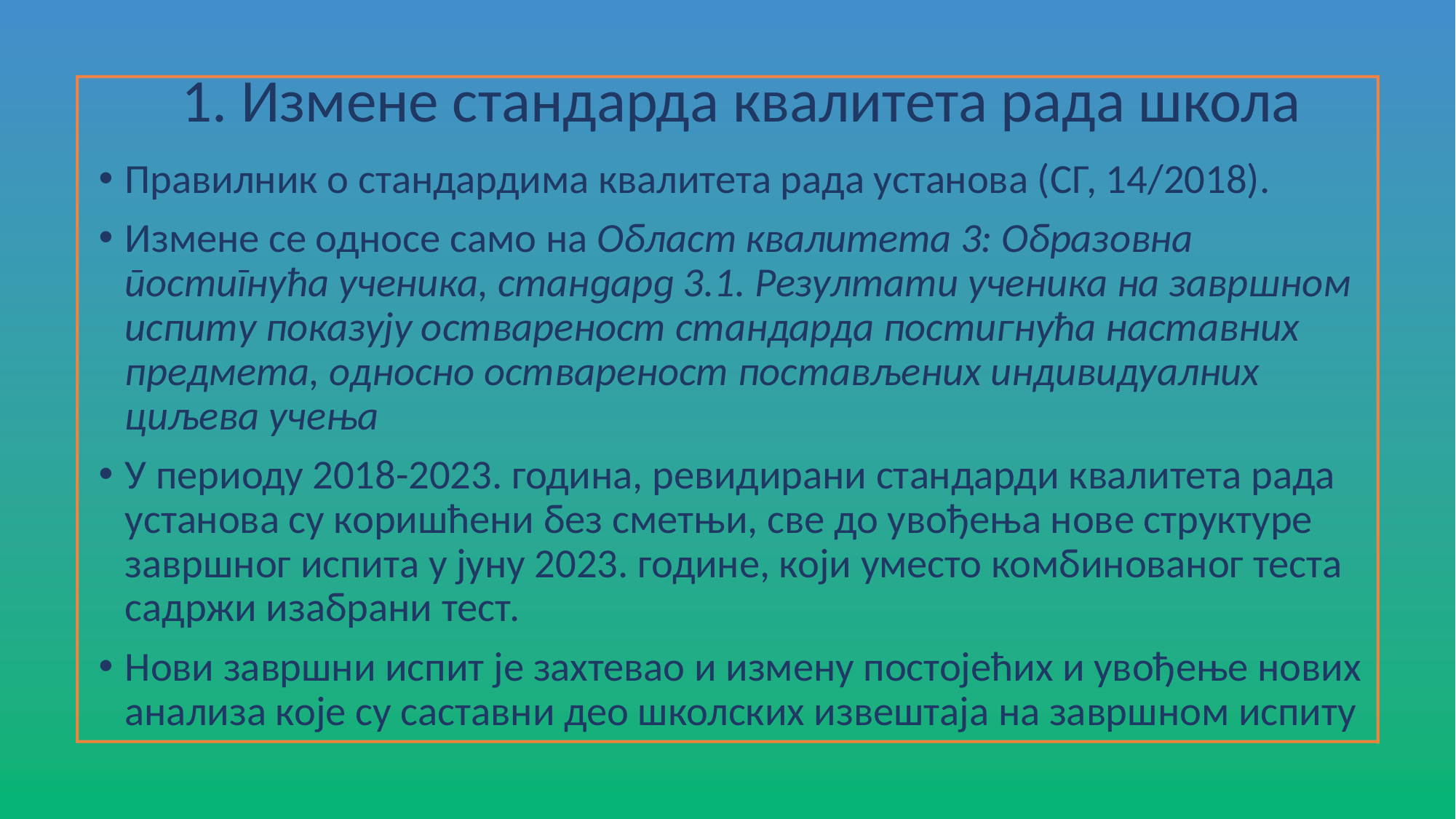

# 1. Измене стандарда квалитета рада школа
Правилник о стандардима квалитета рада установа (СГ, 14/2018).
Измене се односе само на Област квалитета 3: Образовна постигнућа ученика, стандард 3.1. Резултати ученика на завршном испиту показују оствареност стандарда постигнућа наставних предмета, односно оствареност постављених индивидуалних циљева учења
У периоду 2018-2023. година, ревидирани стандарди квалитета рада установа су коришћени без сметњи, све до увођења нове структуре завршног испита у јуну 2023. године, који уместо комбинованог теста садржи изабрани тест.
Нови завршни испит је захтевао и измену постојећих и увођење нових анализа које су саставни део школских извештаја на завршном испиту